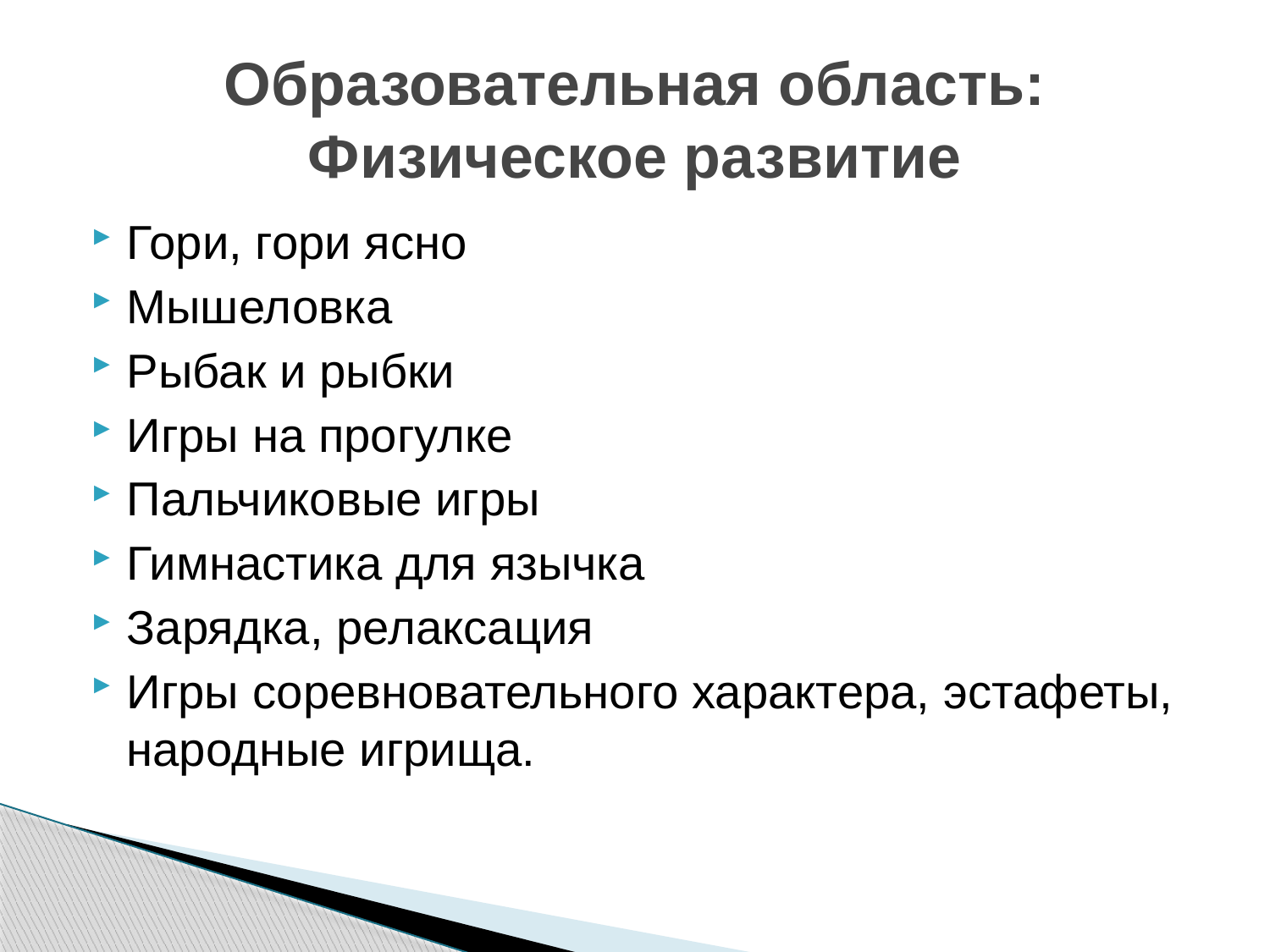

# Образовательная область: Физическое развитие
Гори, гори ясно
Мышеловка
Рыбак и рыбки
Игры на прогулке
Пальчиковые игры
Гимнастика для язычка
Зарядка, релаксация
Игры соревновательного характера, эстафеты, народные игрища.